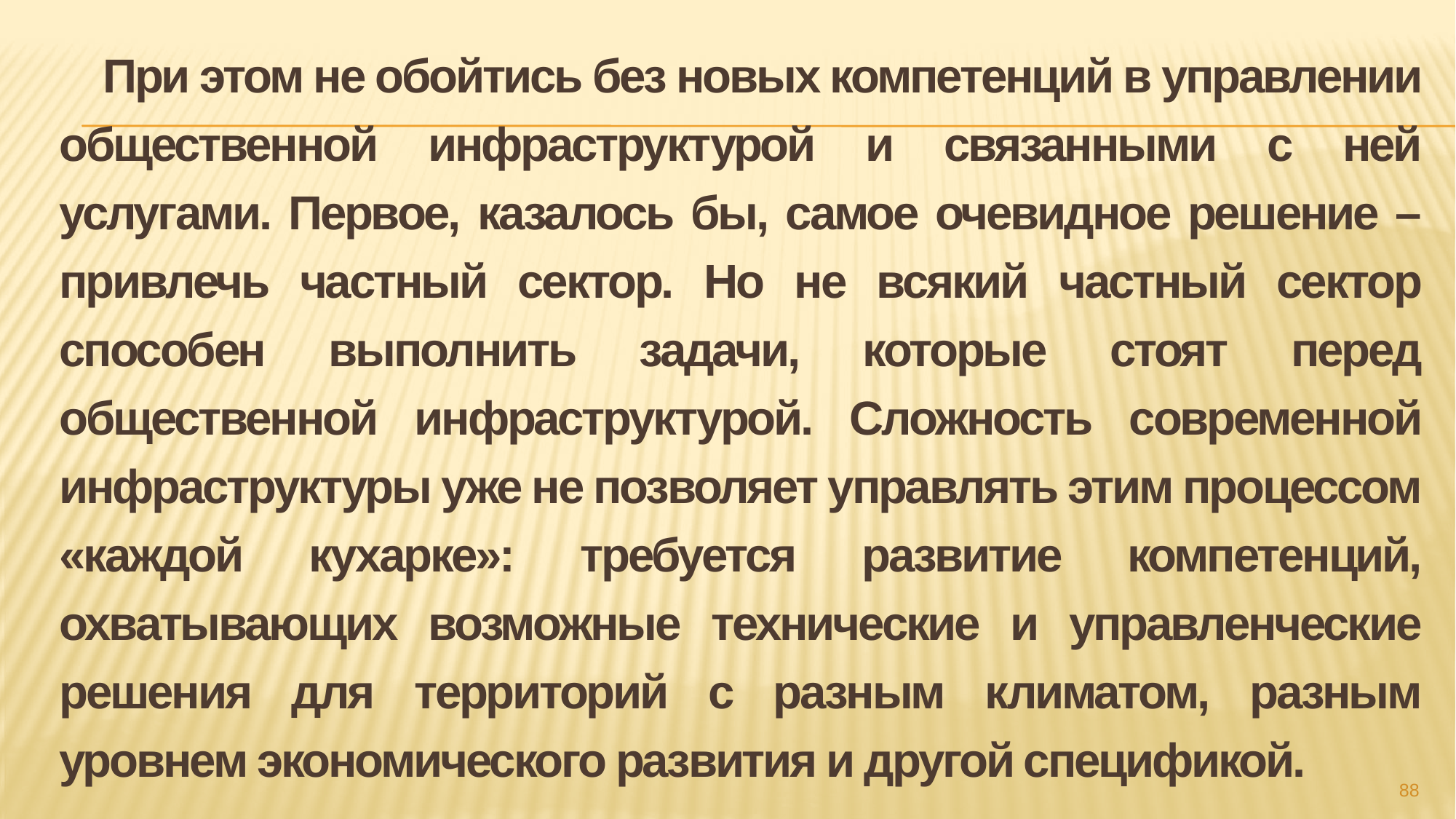

При этом не обойтись без новых компетенций в управлении общественной инфраструктурой и связанными с ней услугами. Первое, казалось бы, самое очевидное решение – привлечь частный сектор. Но не всякий частный сектор способен выполнить задачи, которые стоят перед общественной инфраструктурой. Сложность современной инфраструктуры уже не позволяет управлять этим процессом «каждой кухарке»: требуется развитие компетенций, охватывающих возможные технические и управленческие решения для территорий с разным климатом, разным уровнем экономического развития и другой спецификой.
#
88